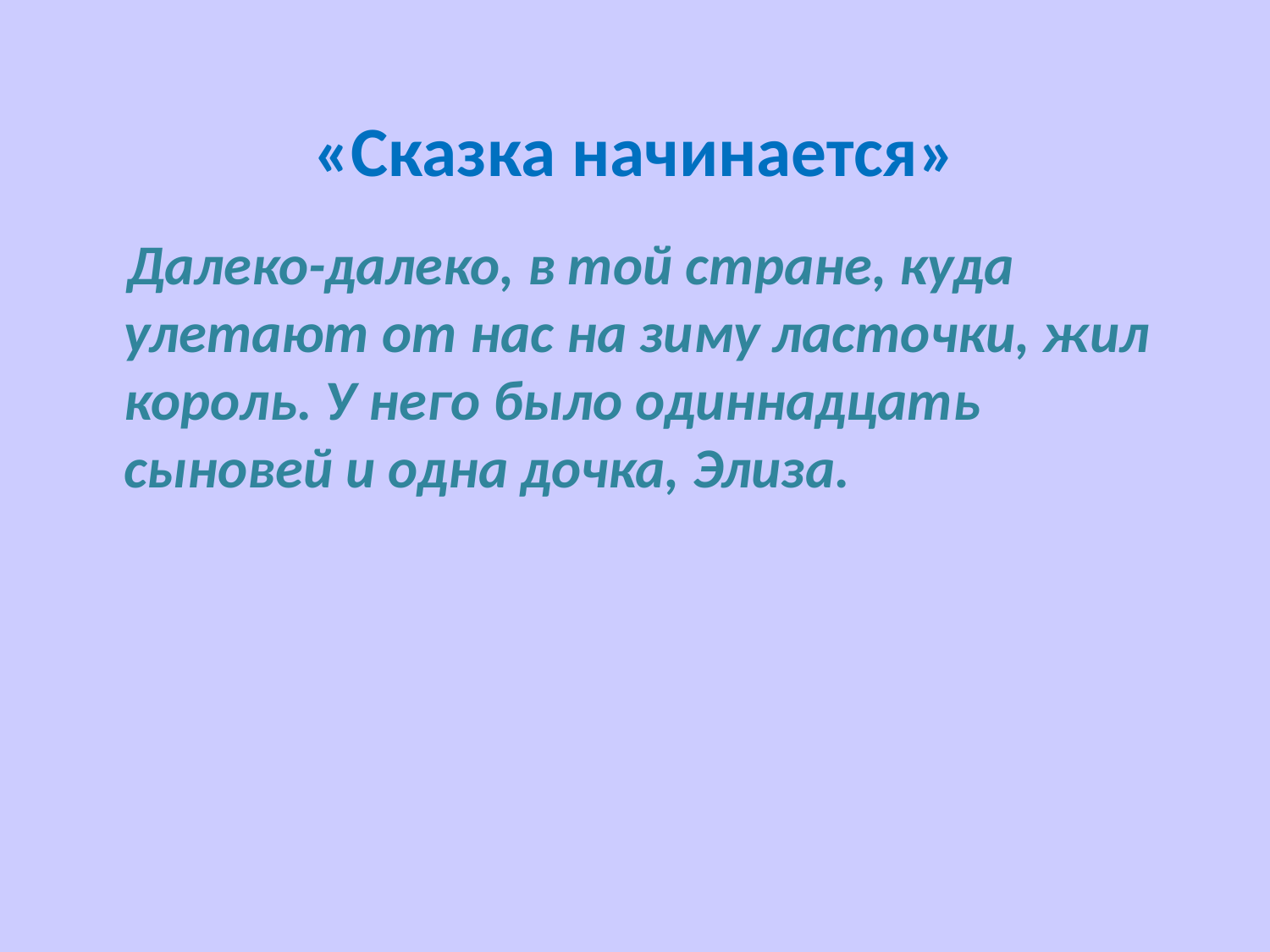

# «Сказка начинается»
    Далеко-далеко, в той стране, куда улетают от нас на зиму ласточки, жил король. У него было одиннадцать сыновей и одна дочка, Элиза.